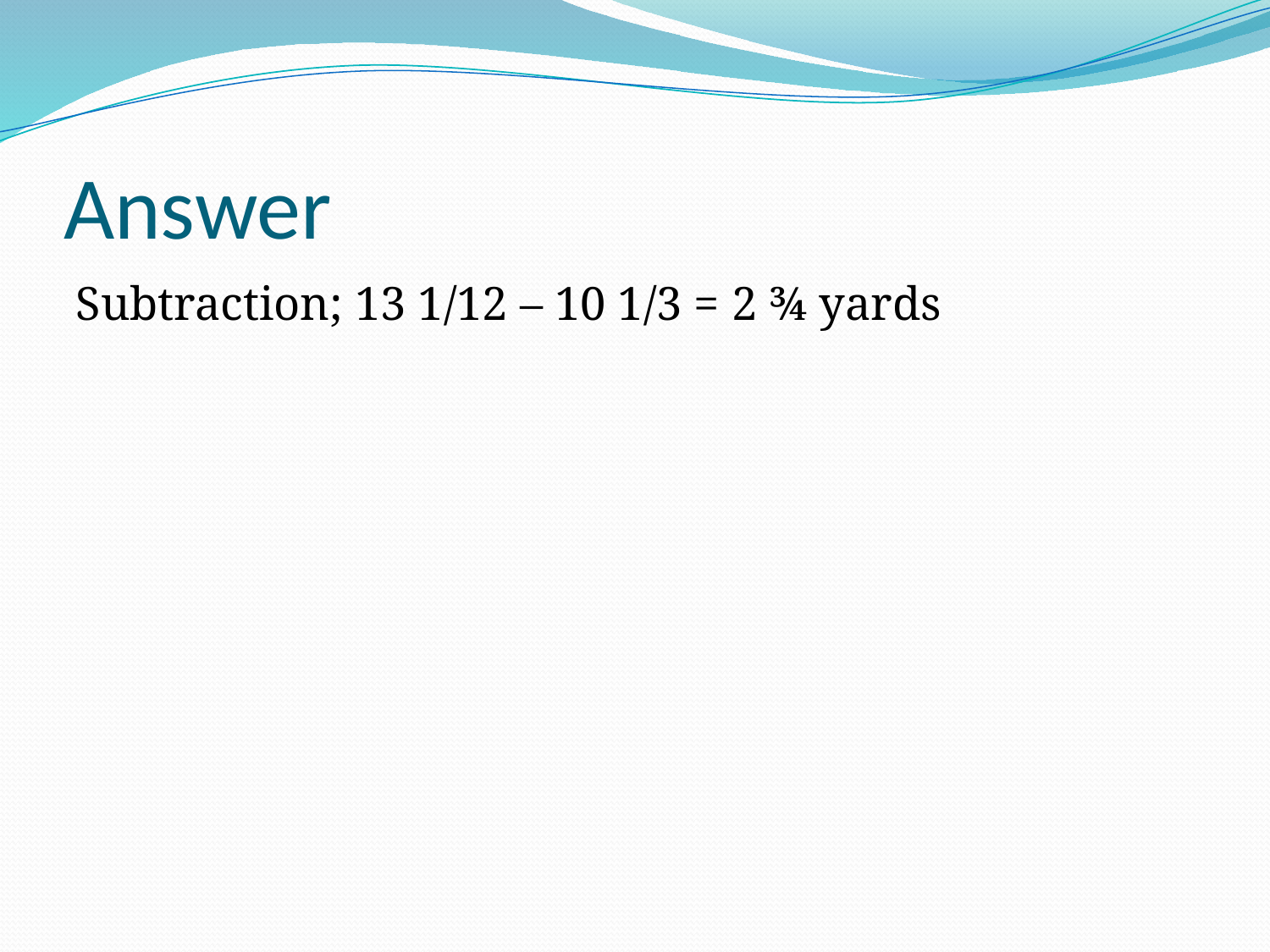

# Answer
Subtraction; 13 1/12 – 10 1/3 = 2 ¾ yards